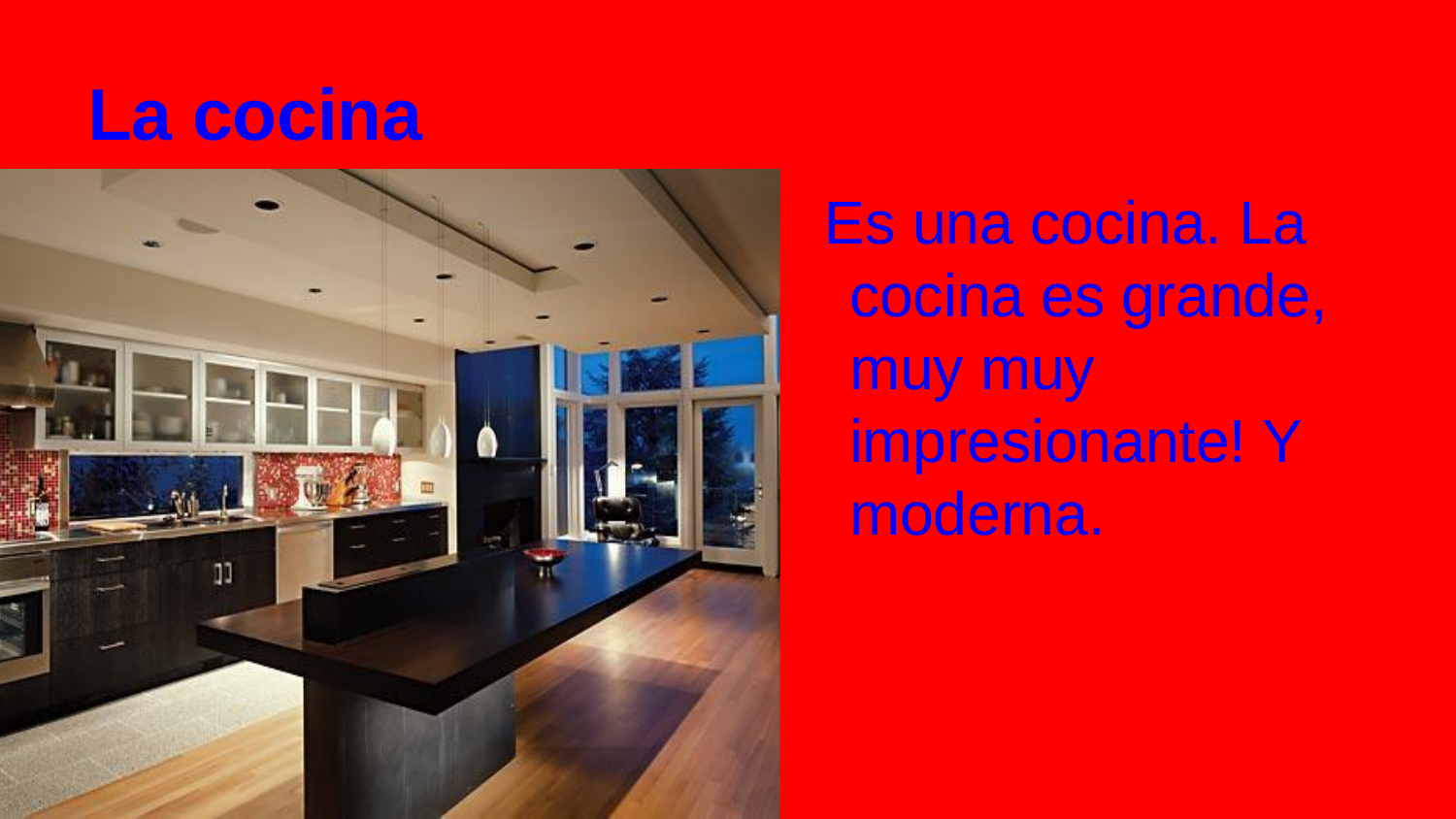

# La cocina

Es una cocina. La cocina es grande, muy muy impresionante! Y moderna.